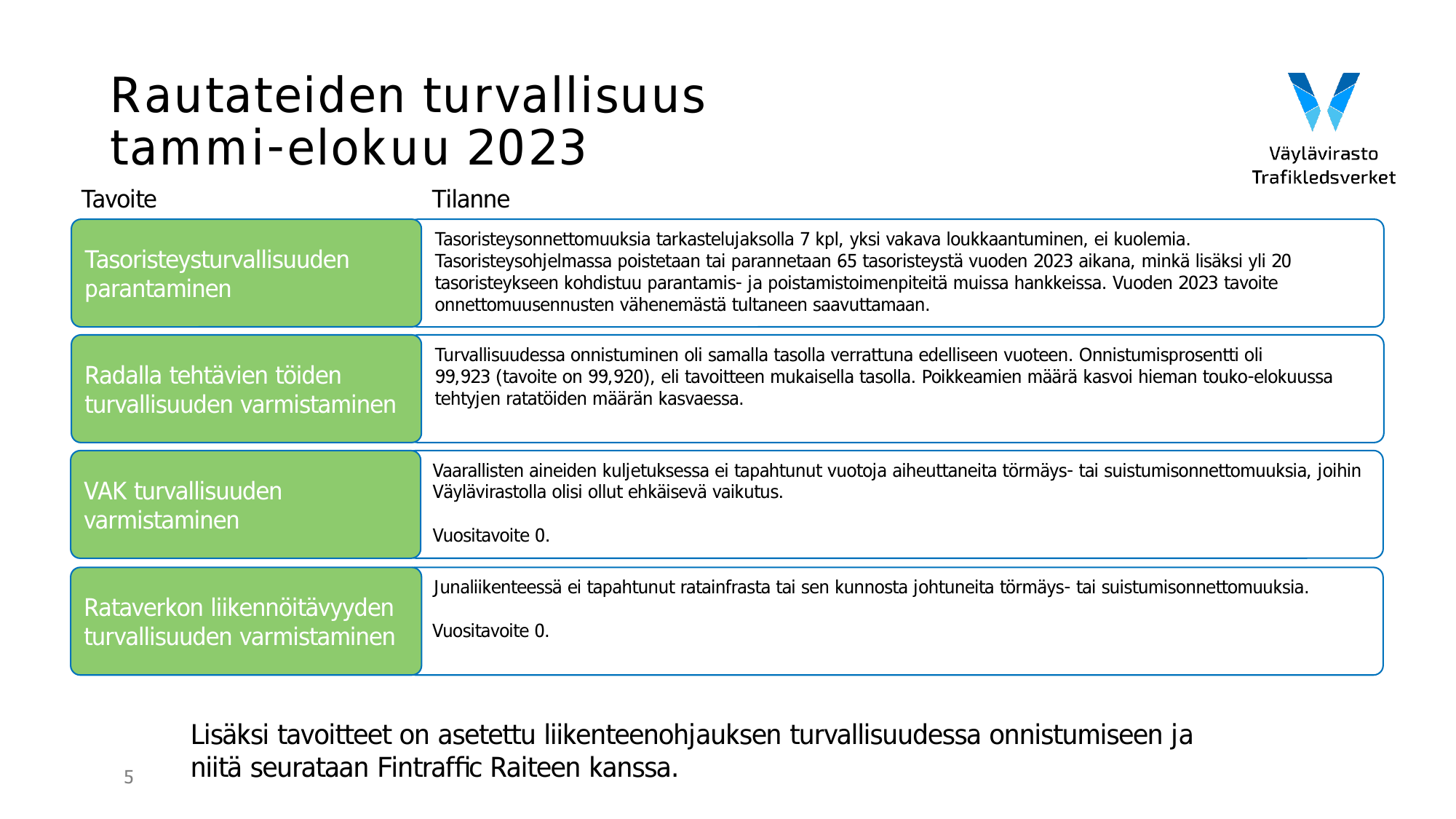

# Rautateiden turvallisuus tammi-elokuu 2023
Tavoite
Tilanne
Tasoristeysturvallisuuden parantaminen
Tasoristeysonnettomuuksia tarkastelujaksolla 7 kpl, yksi vakava loukkaantuminen, ei kuolemia. Tasoristeysohjelmassa poistetaan tai parannetaan 65 tasoristeystä vuoden 2023 aikana, minkä lisäksi yli 20 tasoristeykseen kohdistuu parantamis- ja poistamistoimenpiteitä muissa hankkeissa. Vuoden 2023 tavoite onnettomuusennusten vähenemästä tultaneen saavuttamaan.
Radalla tehtävien töiden turvallisuuden varmistaminen
Turvallisuudessa onnistuminen oli samalla tasolla verrattuna edelliseen vuoteen. Onnistumisprosentti oli 99,923 (tavoite on 99,920), eli tavoitteen mukaisella tasolla. Poikkeamien määrä kasvoi hieman touko-elokuussa tehtyjen ratatöiden määrän kasvaessa.
Vaarallisten aineiden kuljetuksessa ei tapahtunut vuotoja aiheuttaneita törmäys- tai suistumisonnettomuuksia, joihin Väylävirastolla olisi ollut ehkäisevä vaikutus.

Vuositavoite 0.
VAK turvallisuuden varmistaminen
Rataverkon liikennöitävyyden turvallisuuden varmistaminen
Junaliikenteessä ei tapahtunut ratainfrasta tai sen kunnosta johtuneita törmäys- tai suistumisonnettomuuksia.

Vuositavoite 0.
Lisäksi tavoitteet on asetettu liikenteenohjauksen turvallisuudessa onnistumiseen ja niitä seurataan Fintraffic Raiteen kanssa.
5